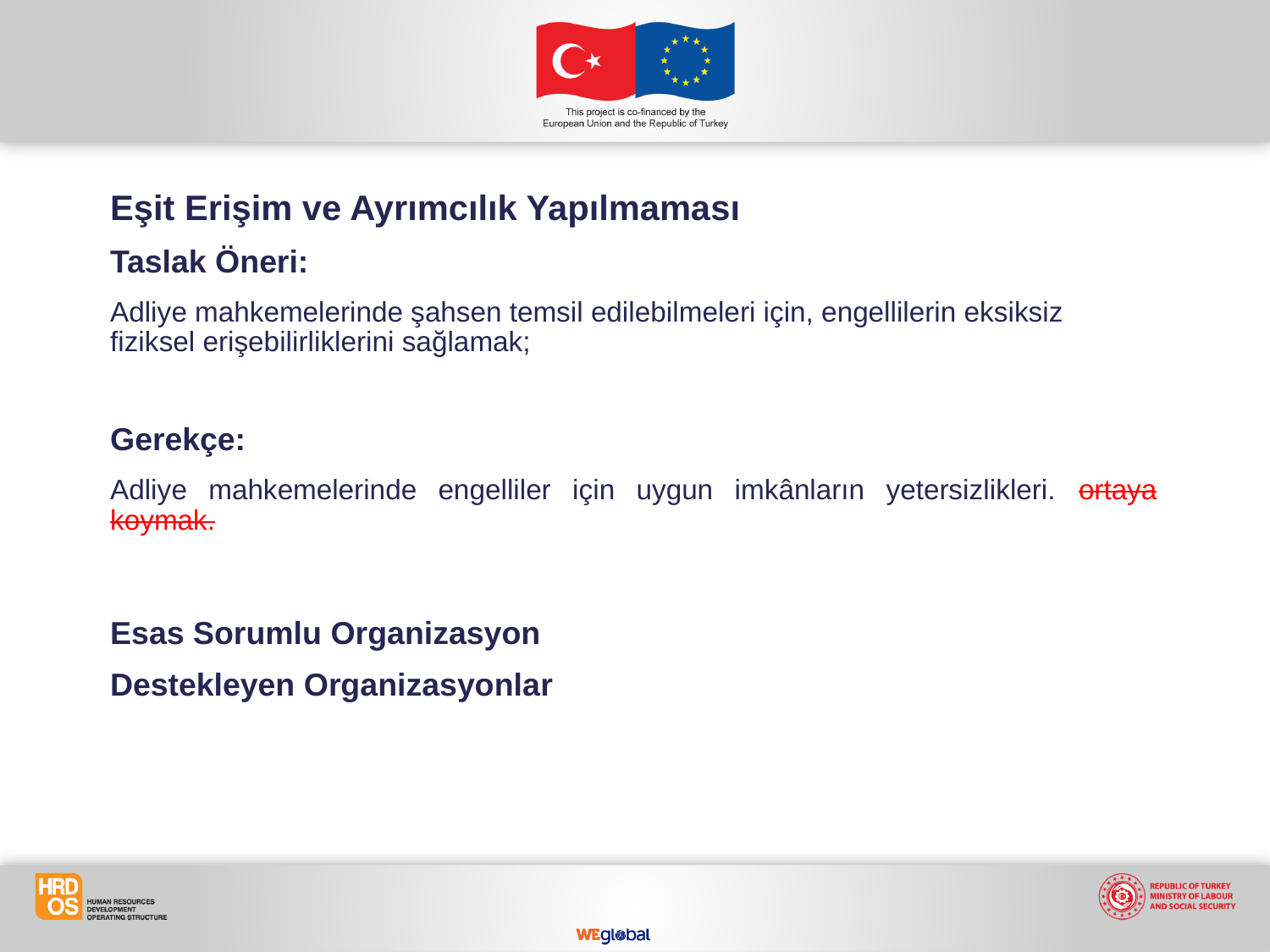

Eşit Erişim ve Ayrımcılık Yapılmaması
Taslak Öneri:
Adliye mahkemelerinde şahsen temsil edilebilmeleri için, engellilerin eksiksiz fiziksel erişebilirliklerini sağlamak;

Gerekçe:
Adliye mahkemelerinde engelliler için uygun imkânların yetersizlikleri. ortaya koymak.

Esas Sorumlu Organizasyon
Destekleyen Organizasyonlar